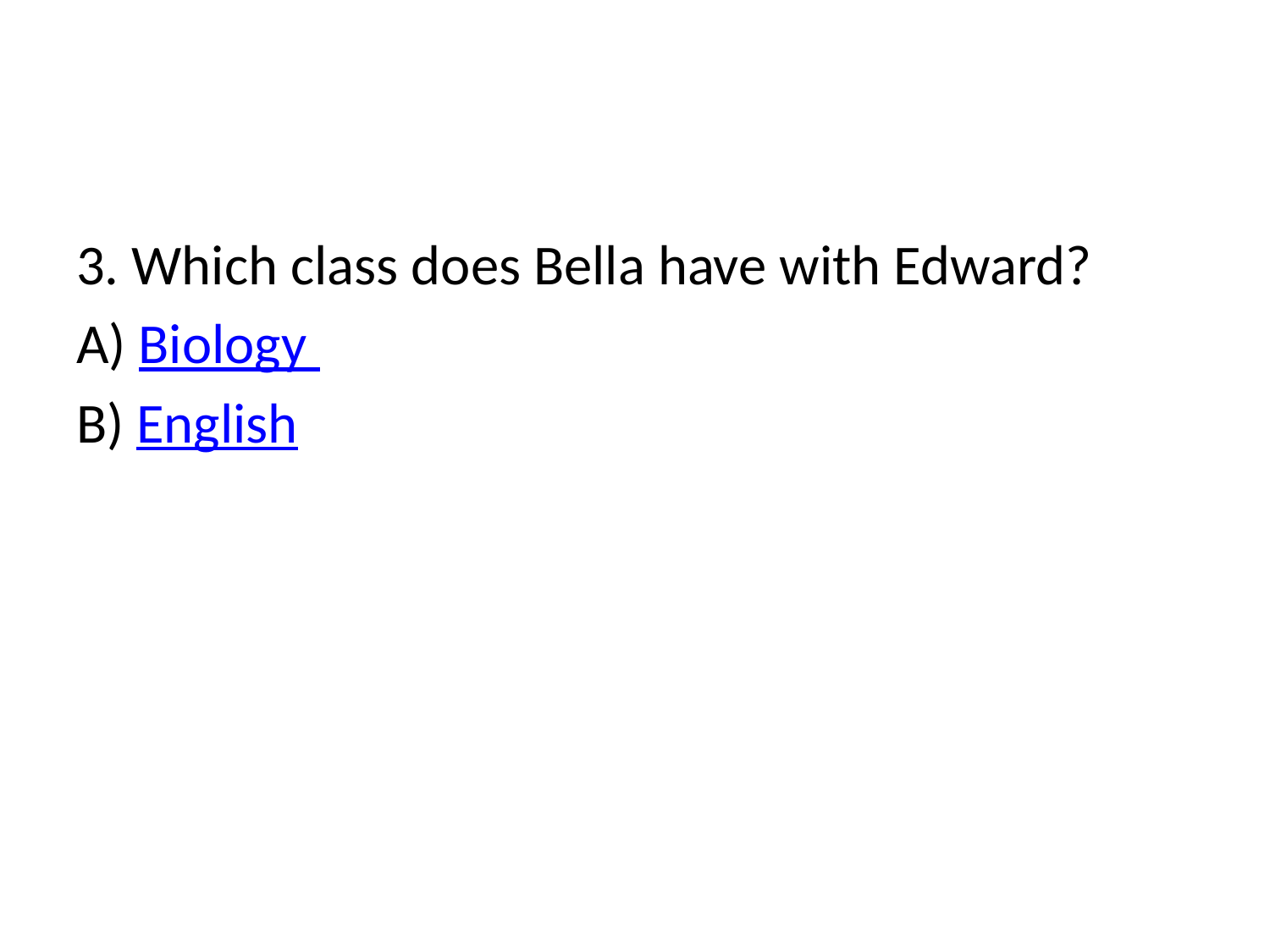

#
3. Which class does Bella have with Edward?
A) Biology
B) English